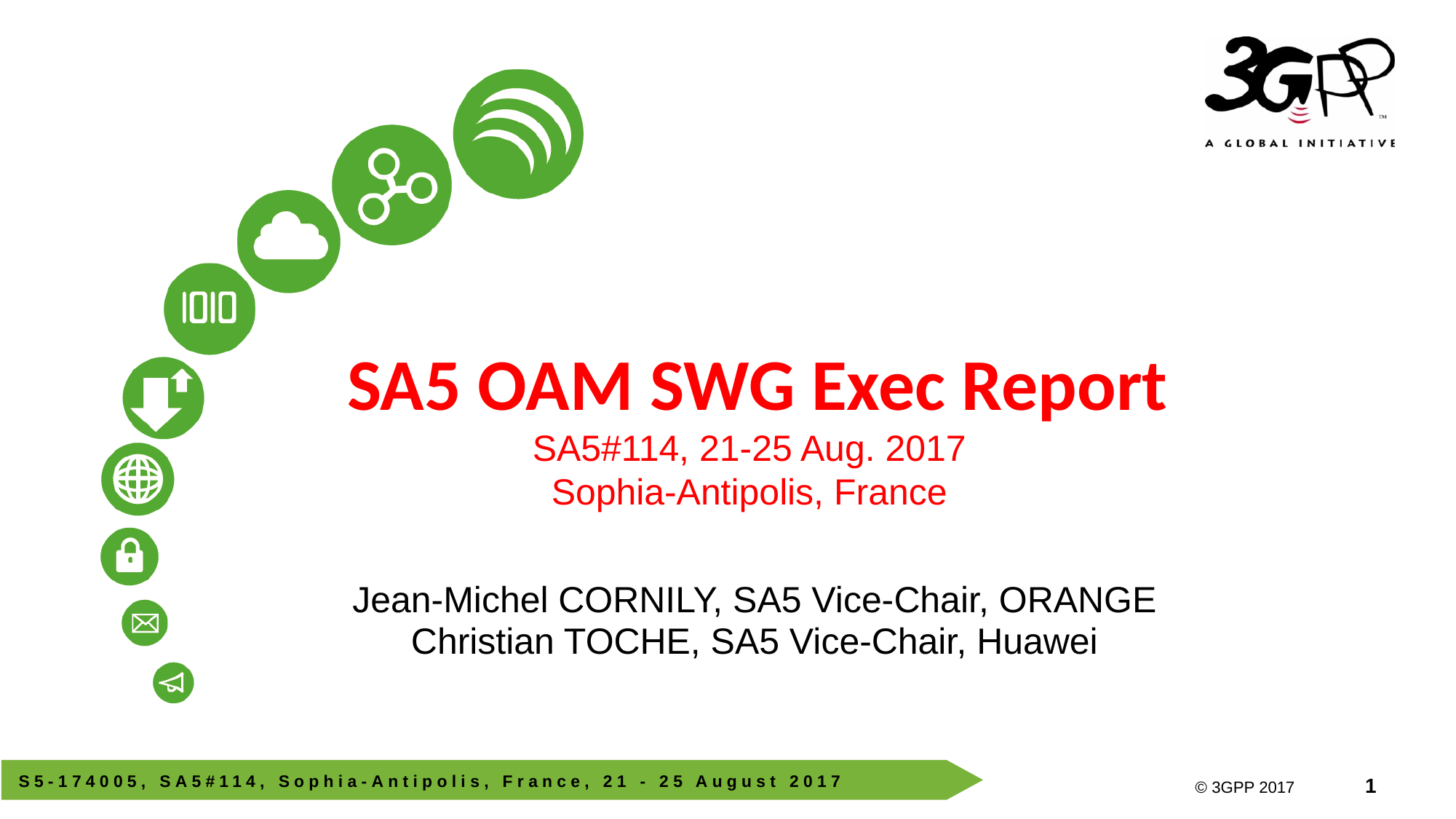

# SA5 OAM SWG Exec Report SA5#114, 21-25 Aug. 2017 Sophia-Antipolis, France
Jean-Michel CORNILY, SA5 Vice-Chair, ORANGE
Christian TOCHE, SA5 Vice-Chair, Huawei